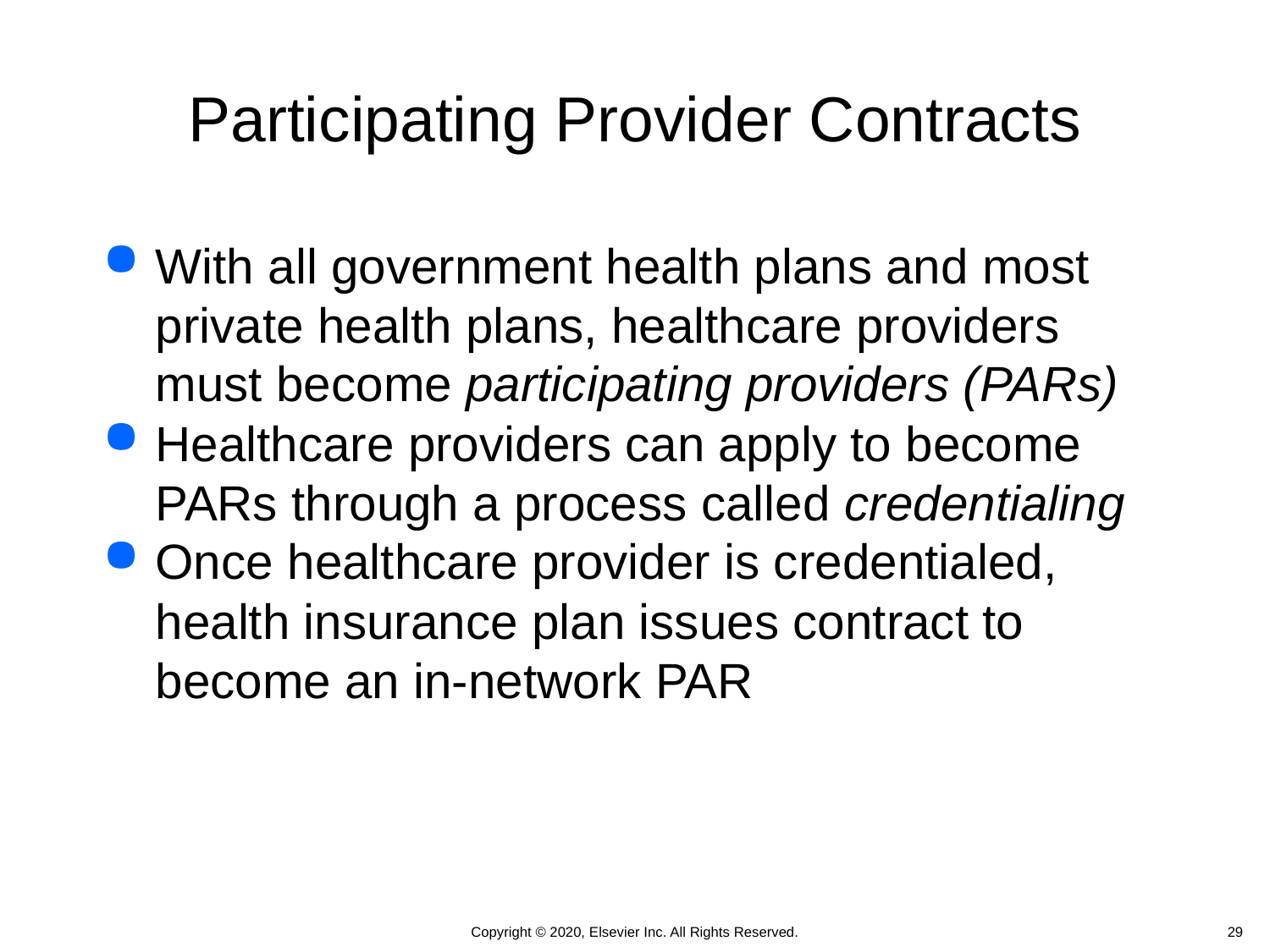

# Participating Provider Contracts
With all government health plans and most private health plans, healthcare providers must become participating providers (PARs)
Healthcare providers can apply to become PARs through a process called credentialing
Once healthcare provider is credentialed, health insurance plan issues contract to become an in-network PAR
 29